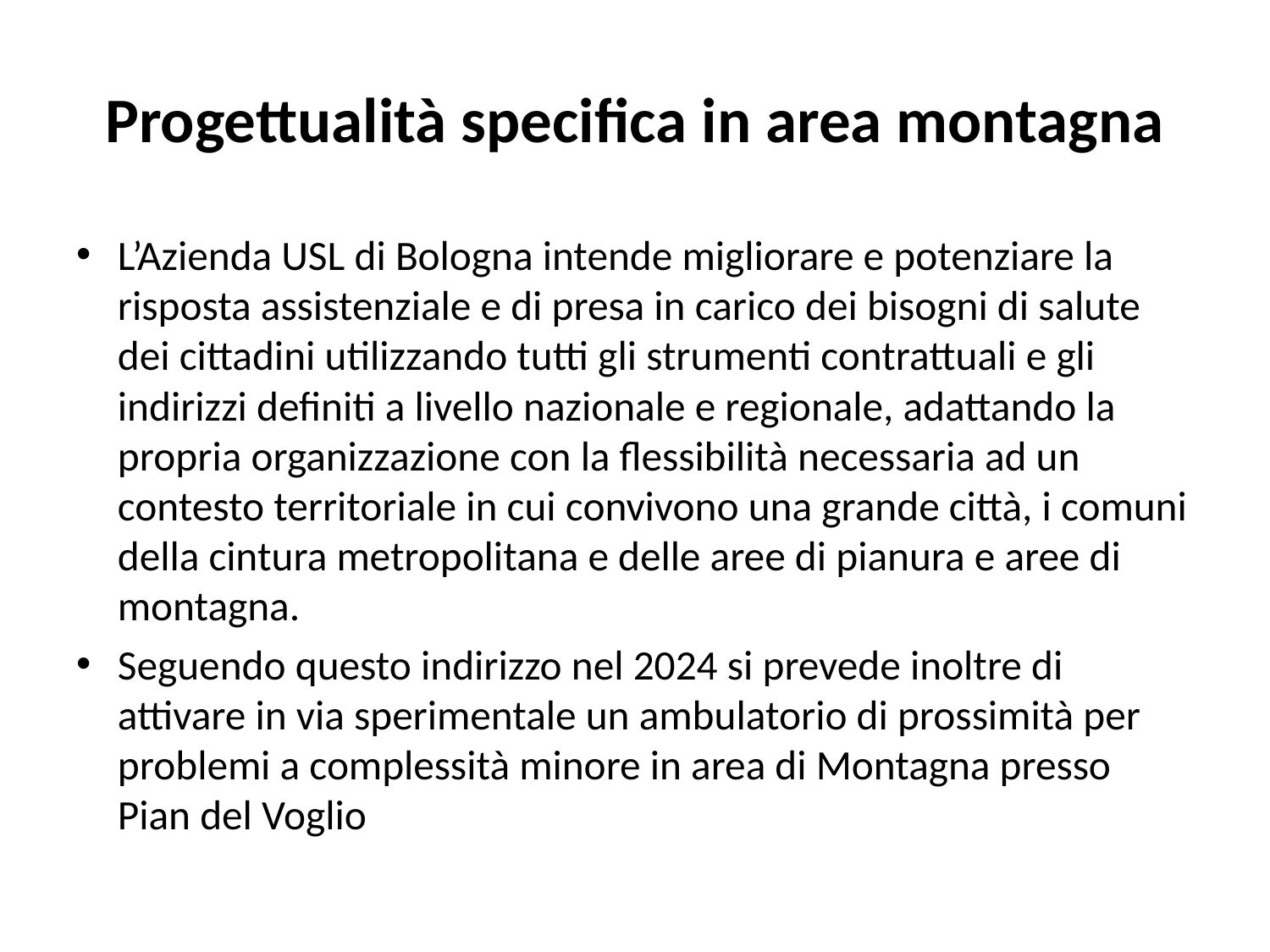

# Progettualità specifica in area montagna
L’Azienda USL di Bologna intende migliorare e potenziare la risposta assistenziale e di presa in carico dei bisogni di salute dei cittadini utilizzando tutti gli strumenti contrattuali e gli indirizzi definiti a livello nazionale e regionale, adattando la propria organizzazione con la flessibilità necessaria ad un contesto territoriale in cui convivono una grande città, i comuni della cintura metropolitana e delle aree di pianura e aree di montagna.
Seguendo questo indirizzo nel 2024 si prevede inoltre di attivare in via sperimentale un ambulatorio di prossimità per problemi a complessità minore in area di Montagna presso Pian del Voglio